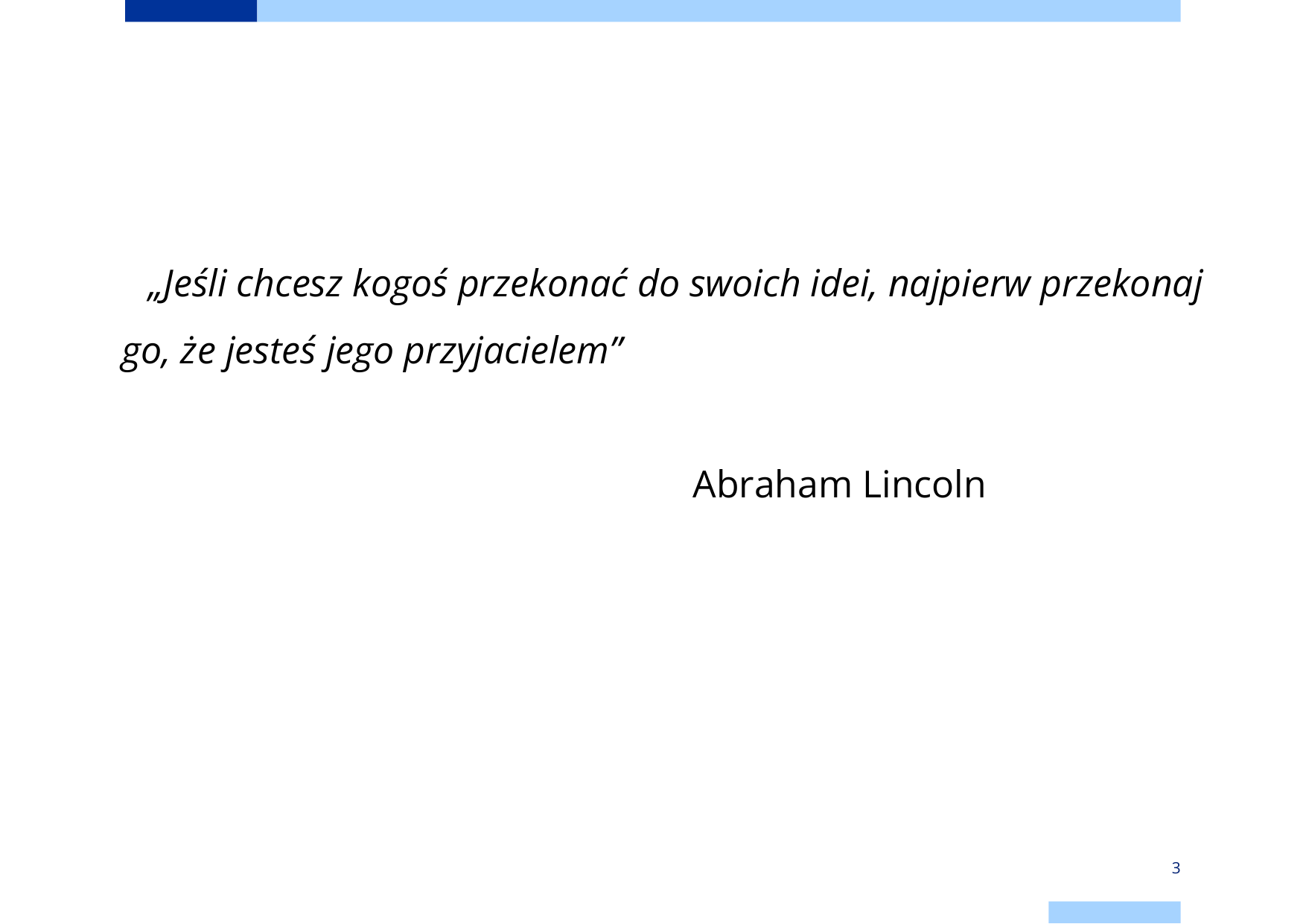

„Jeśli chcesz kogoś przekonać do swoich idei, najpierw przekonaj go, że jesteś jego przyjacielem”                                                                                                                                                                				Abraham Lincoln
3